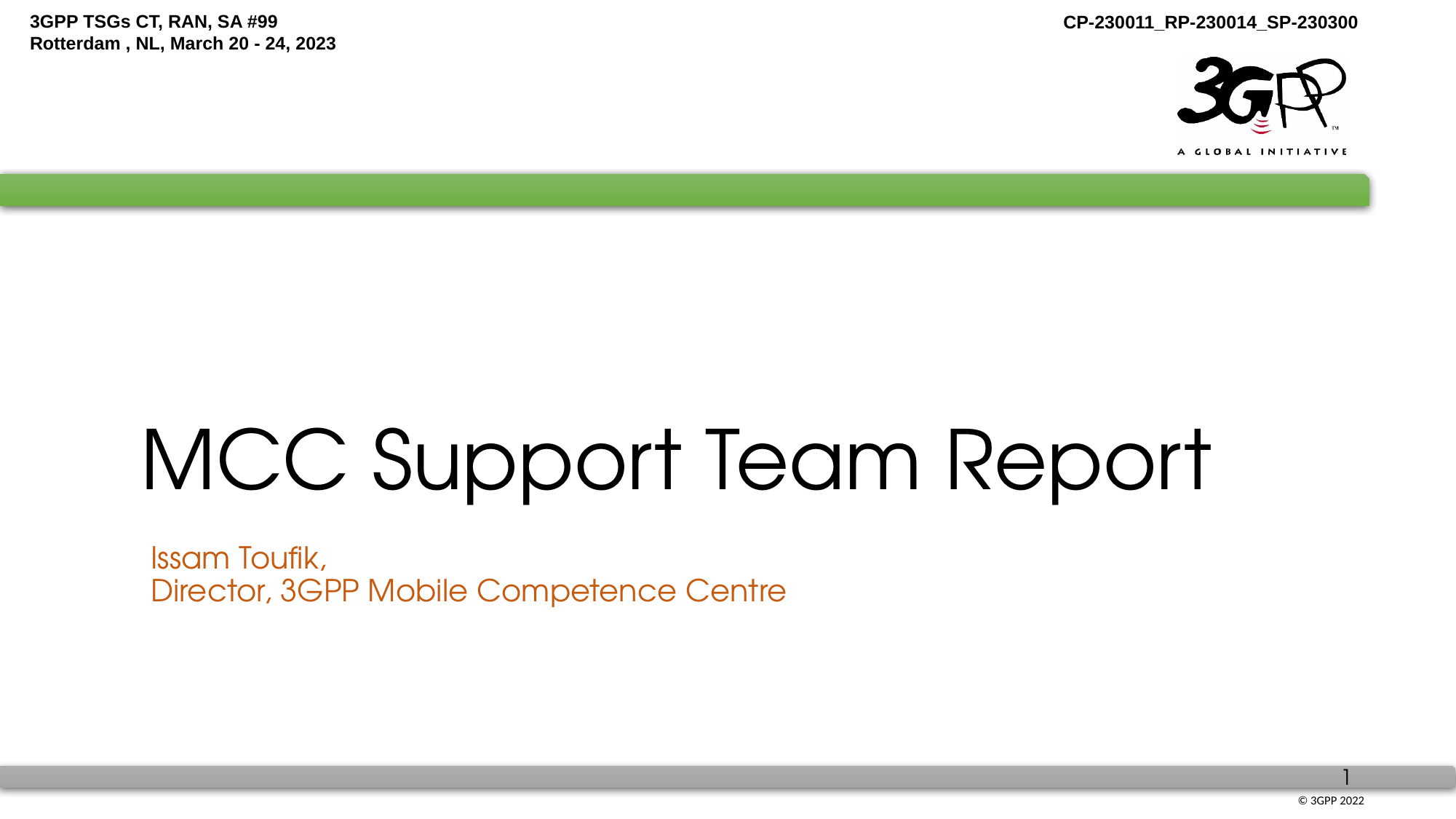

# MCC Support Team Report
Issam Toufik,
Director, 3GPP Mobile Competence Centre